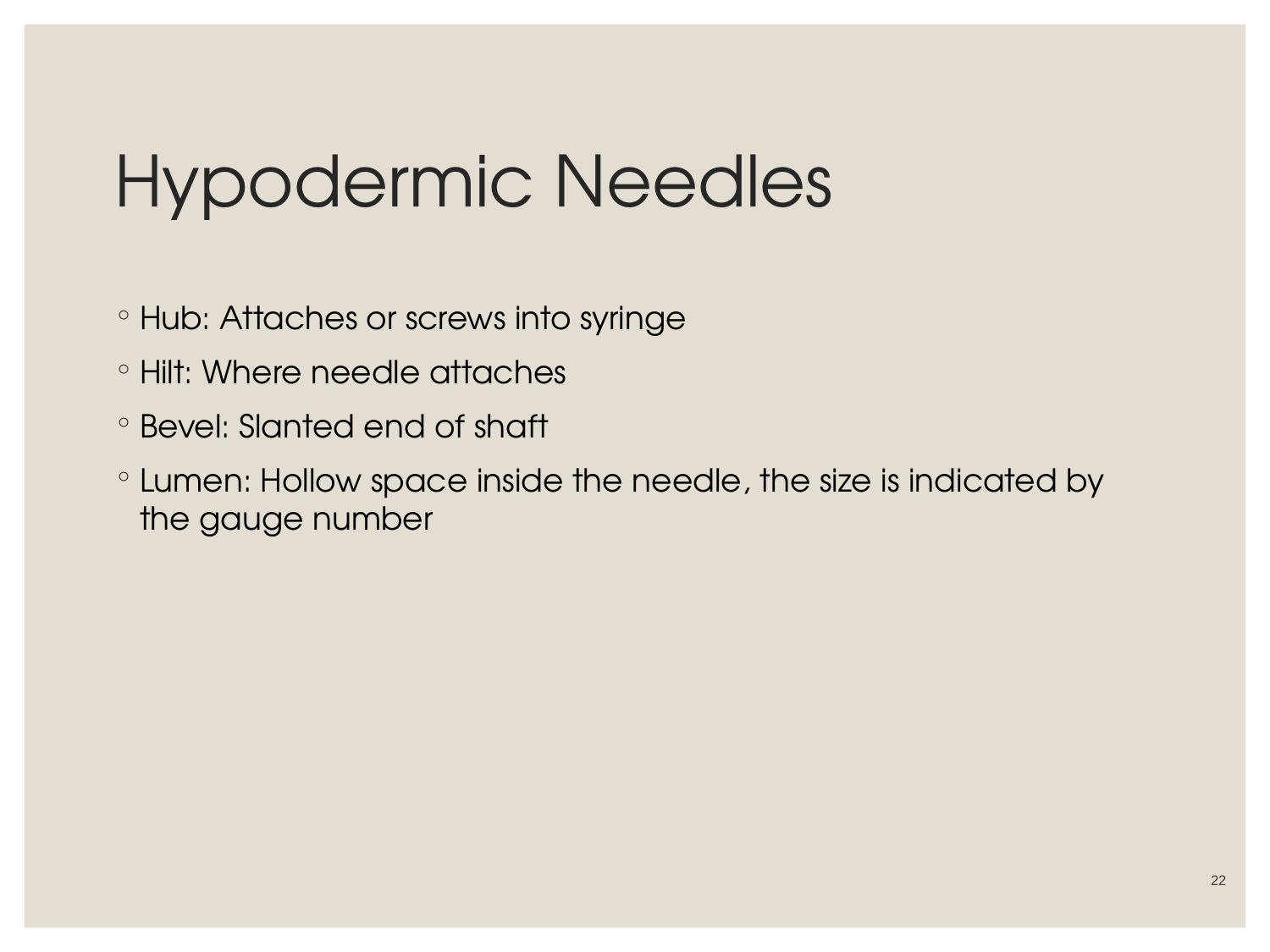

# Hypodermic Needles
Hub: Attaches or screws into syringe
Hilt: Where needle attaches
Bevel: Slanted end of shaft
Lumen: Hollow space inside the needle, the size is indicated by the gauge number
 22